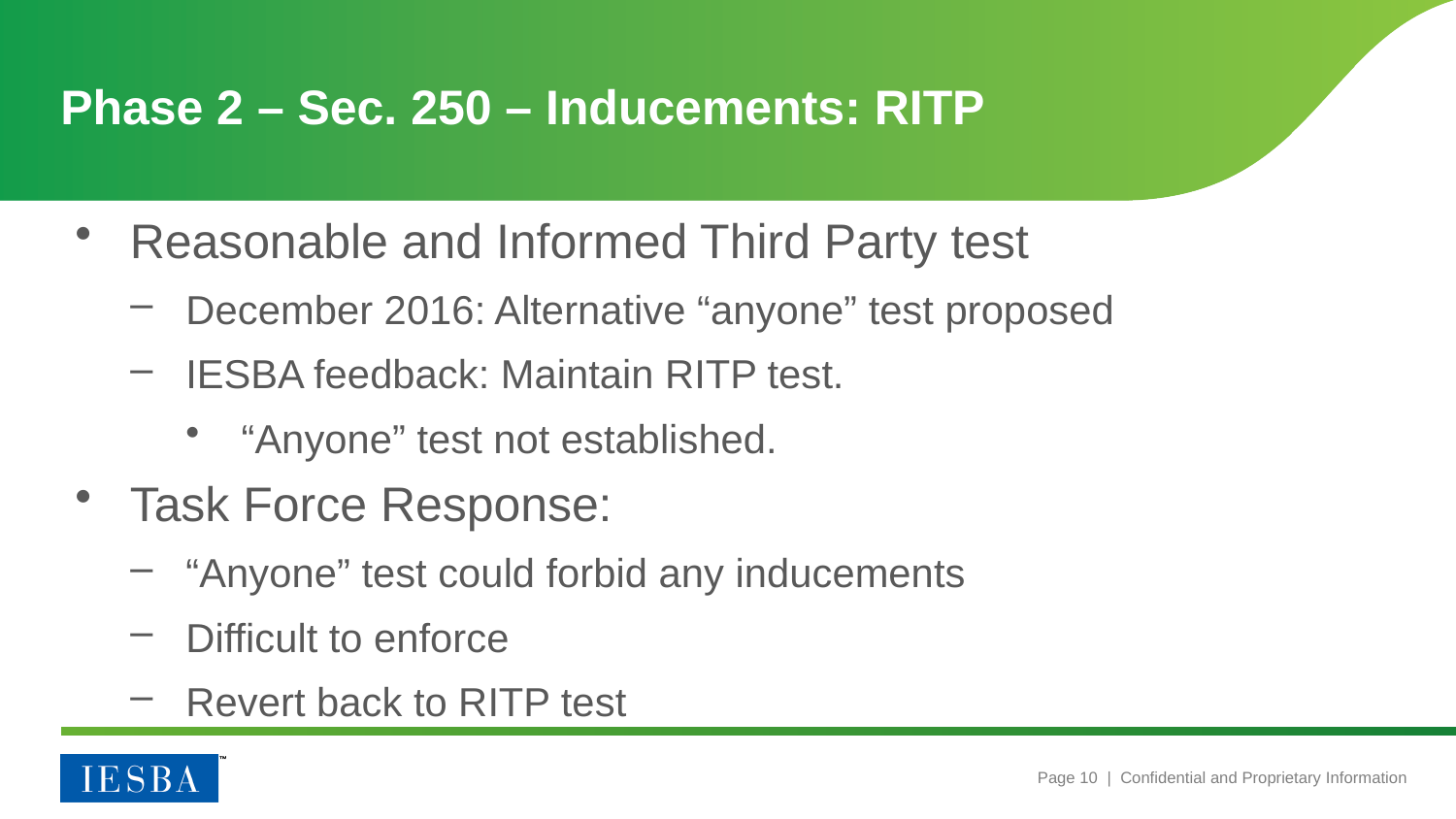

# Phase 2 – Sec. 250 – Inducements: RITP
Reasonable and Informed Third Party test
December 2016: Alternative “anyone” test proposed
IESBA feedback: Maintain RITP test.
“Anyone” test not established.
Task Force Response:
“Anyone” test could forbid any inducements
Difficult to enforce
Revert back to RITP test